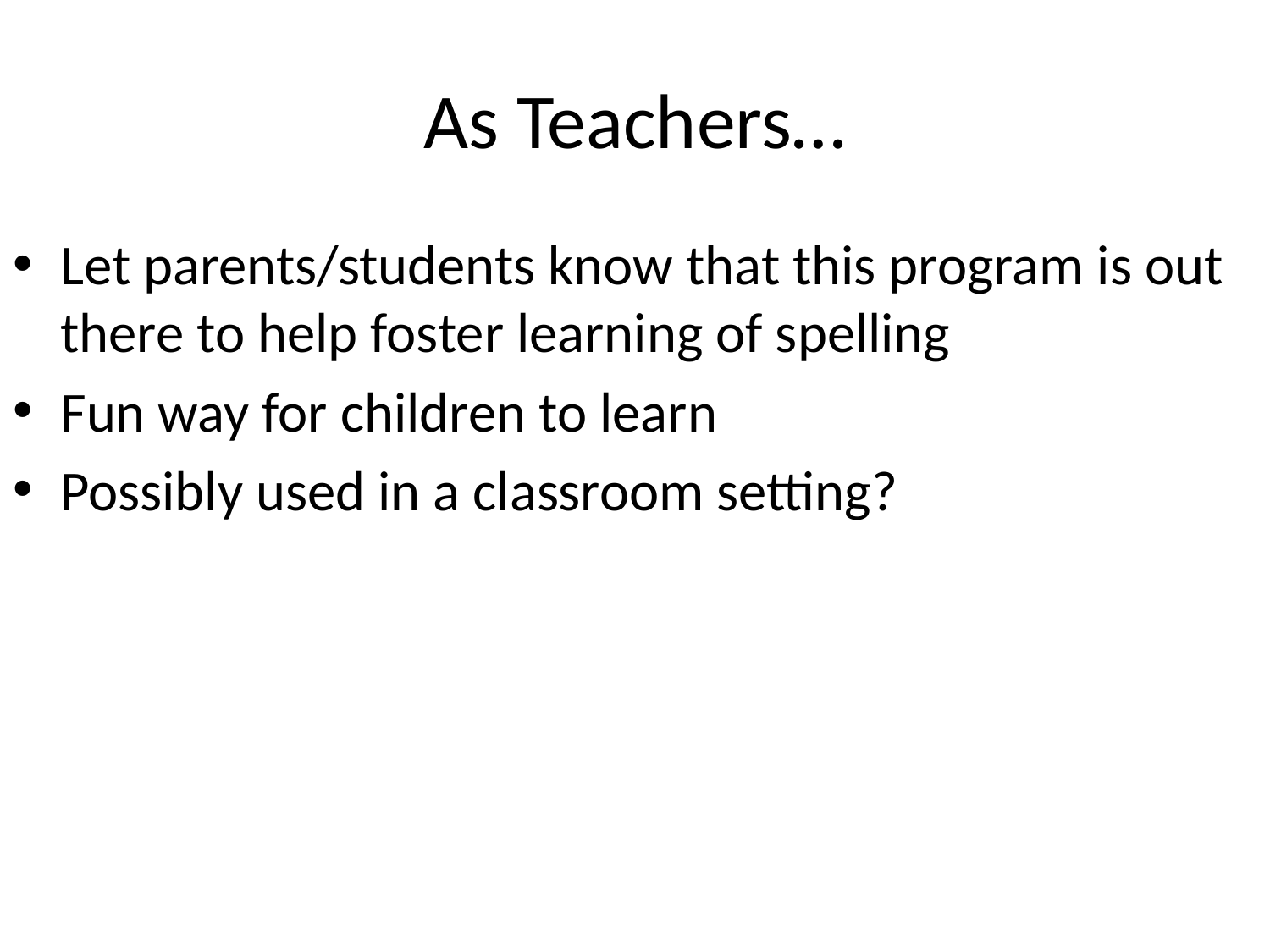

# As Teachers…
Let parents/students know that this program is out there to help foster learning of spelling
Fun way for children to learn
Possibly used in a classroom setting?